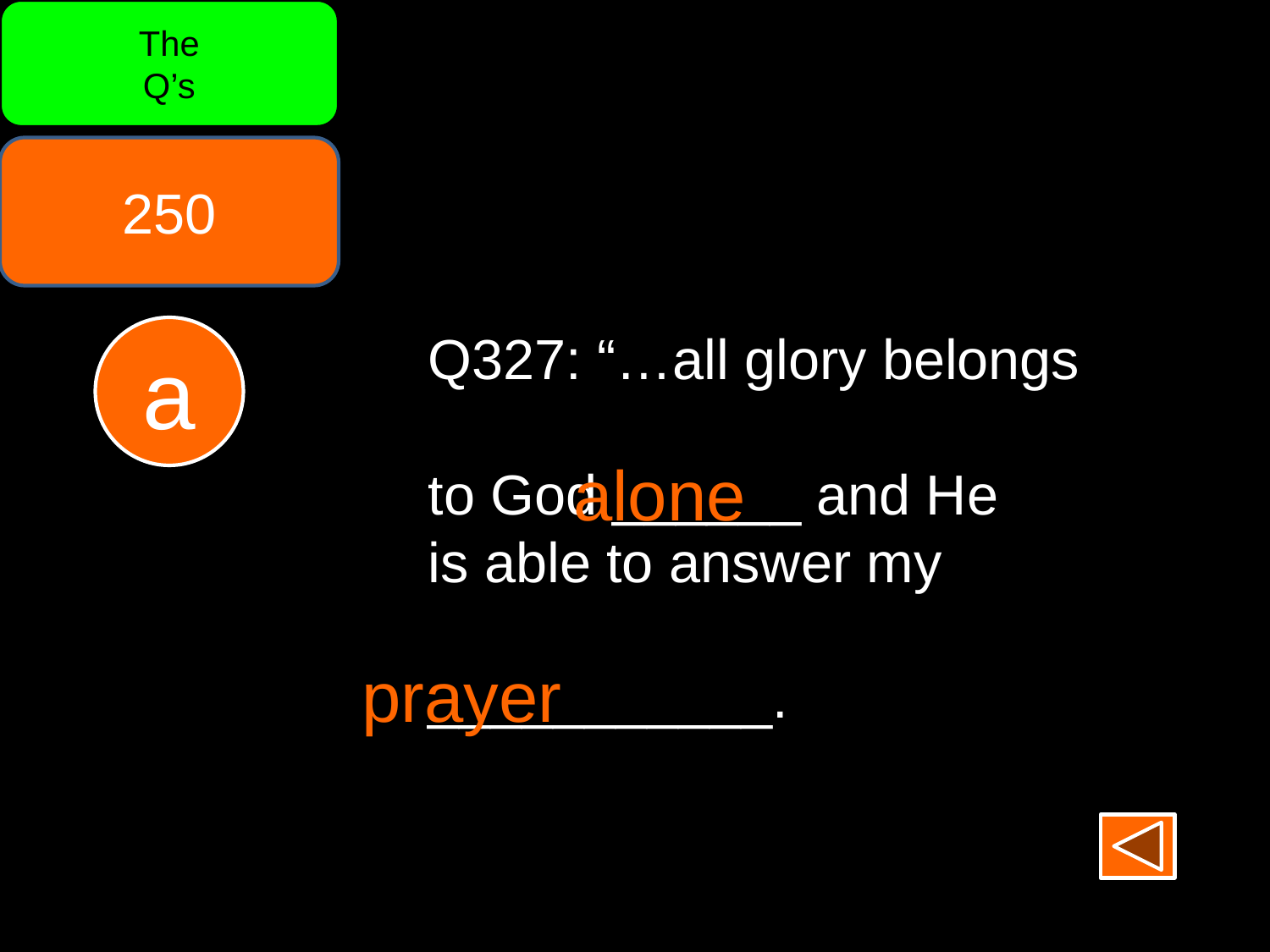

The
Q’s
250
a
Q327: “…all glory belongs

to God ______ and He
is able to answer my

___________.
alone
prayer